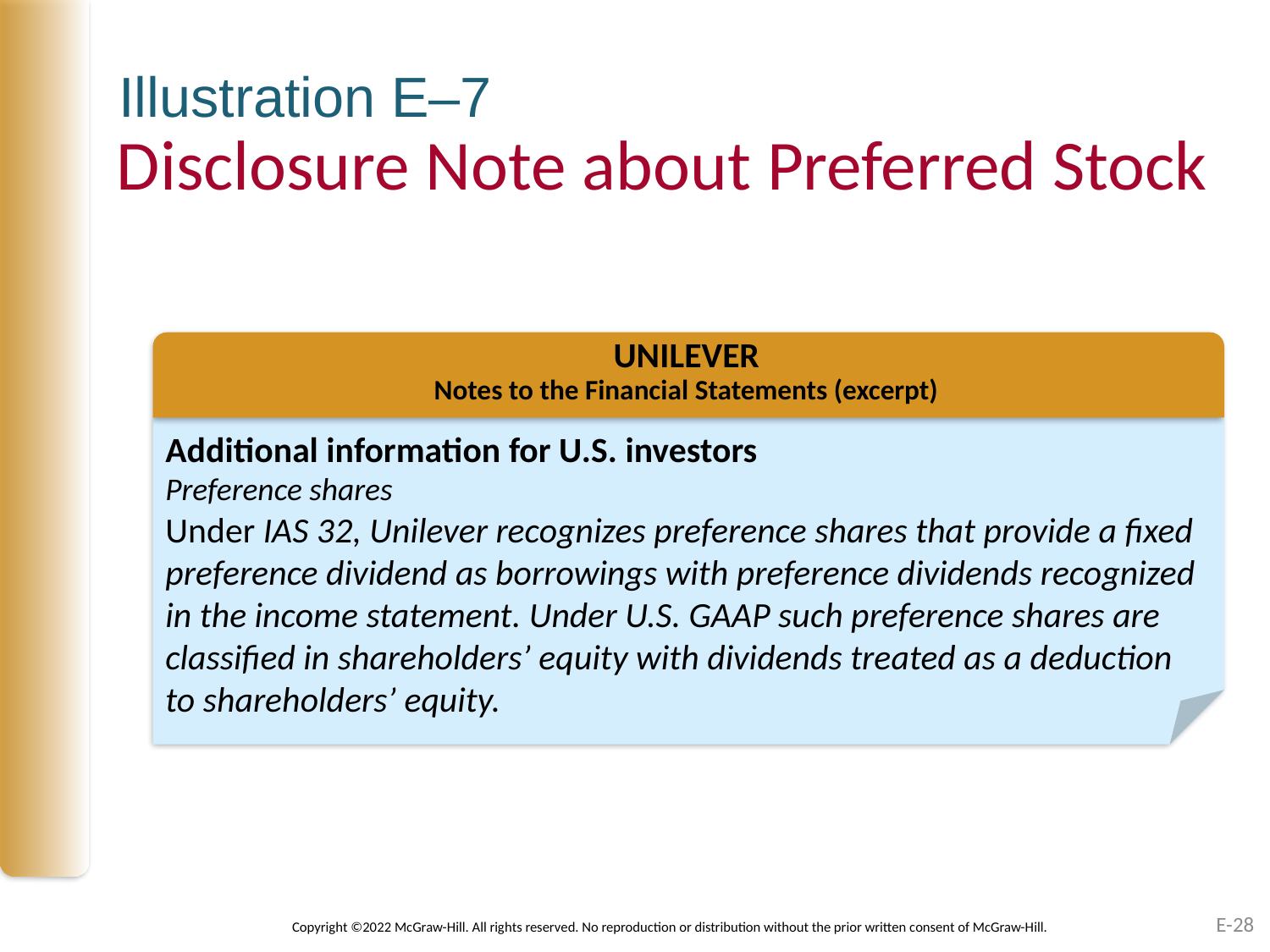

Illustration E–7
# Disclosure Note about Preferred Stock
UNILEVER
Notes to the Financial Statements (excerpt)

Additional information for U.S. investors
Preference shares
Under IAS 32, Unilever recognizes preference shares that provide a fixed preference dividend as borrowings with preference dividends recognized in the income statement. Under U.S. GAAP such preference shares are classified in shareholders’ equity with dividends treated as a deduction to shareholders’ equity.
E-28
Copyright ©2022 McGraw-Hill. All rights reserved. No reproduction or distribution without the prior written consent of McGraw-Hill.